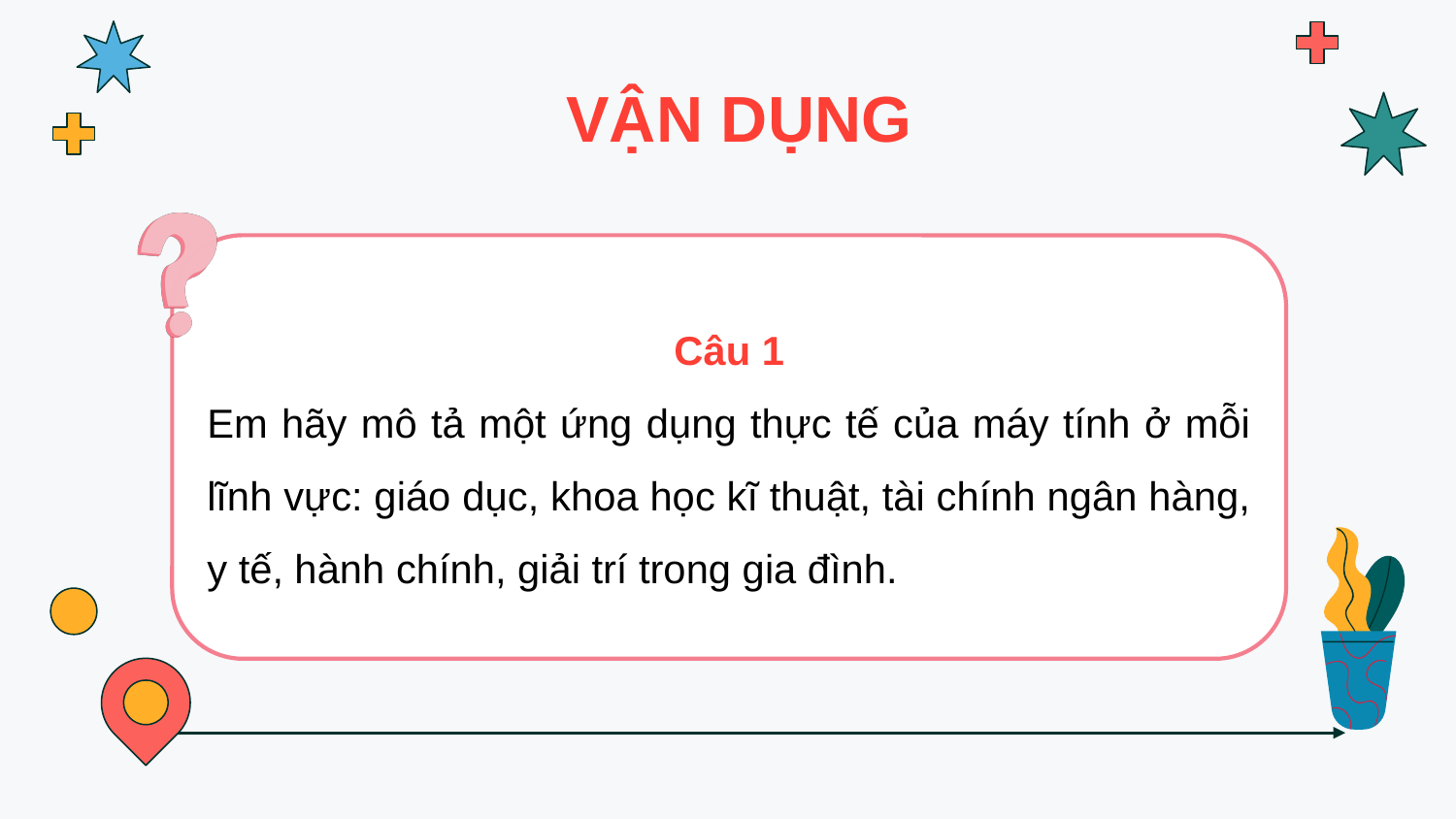

# VẬN DỤNG

Câu 1
Em hãy mô tả một ứng dụng thực tế của máy tính ở mỗi lĩnh vực: giáo dục, khoa học kĩ thuật, tài chính ngân hàng, y tế, hành chính, giải trí trong gia đình.